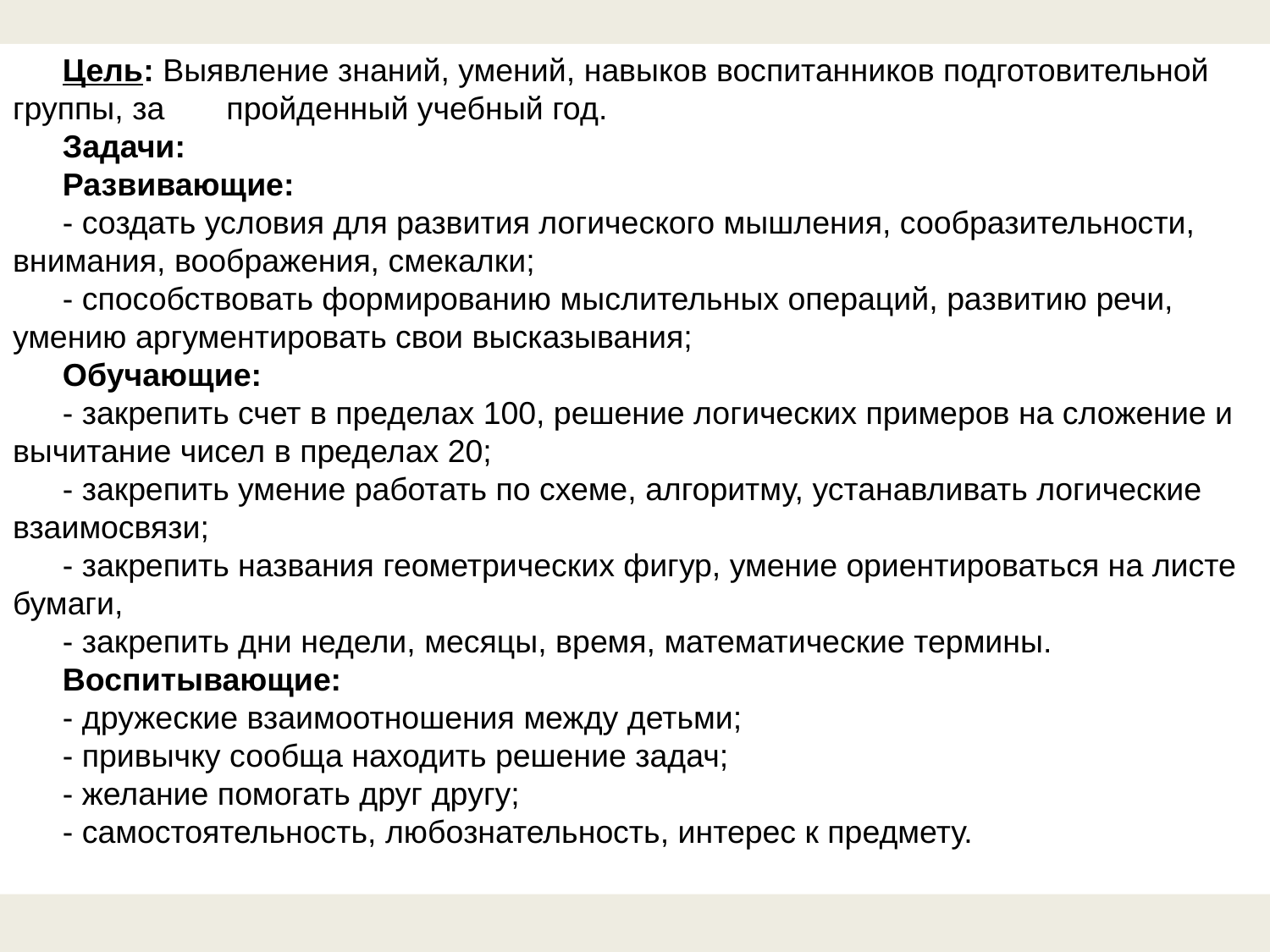

Цель: Выявление знаний, умений, навыков воспитанников подготовительной группы, за       пройденный учебный год.
Задачи:
Развивающие:
- создать условия для развития логического мышления, сообразительности, внимания, воображения, смекалки;
- способствовать формированию мыслительных операций, развитию речи, умению аргументировать свои высказывания;
Обучающие:
- закрепить счет в пределах 100, решение логических примеров на сложение и вычитание чисел в пределах 20;
- закрепить умение работать по схеме, алгоритму, устанавливать логические взаимосвязи;
- закрепить названия геометрических фигур, умение ориентироваться на листе бумаги,
- закрепить дни недели, месяцы, время, математические термины.
Воспитывающие:
- дружеские взаимоотношения между детьми;
- привычку сообща находить решение задач;
- желание помогать друг другу;
- самостоятельность, любознательность, интерес к предмету.